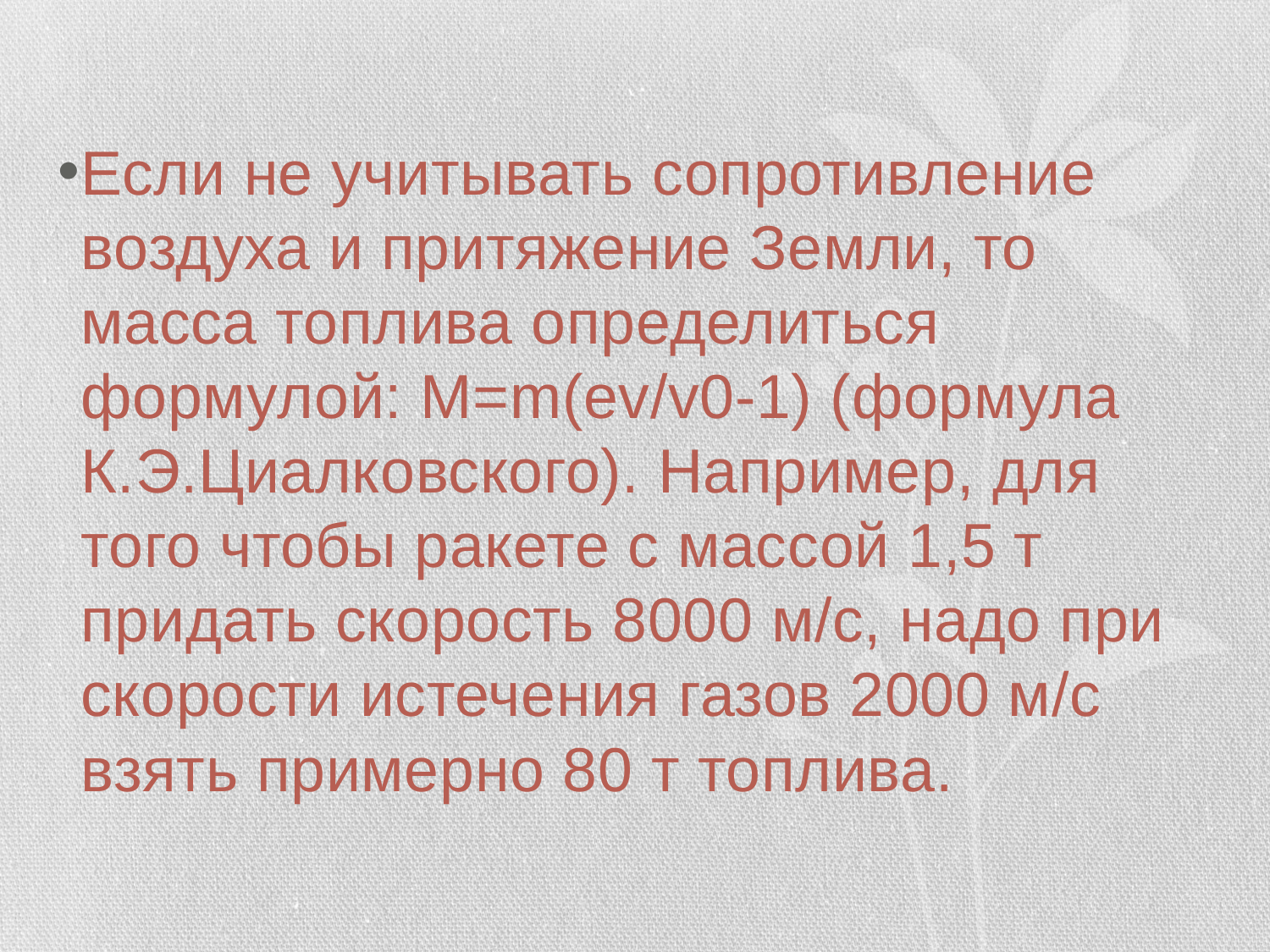

Если не учитывать сопротивление воздуха и притяжение Земли, то масса топлива определиться формулой: M=m(ev/v0-1) (формула К.Э.Циалковского). Например, для того чтобы ракете с массой 1,5 т придать скорость 8000 м/с, надо при скорости истечения газов 2000 м/с взять примерно 80 т топлива.